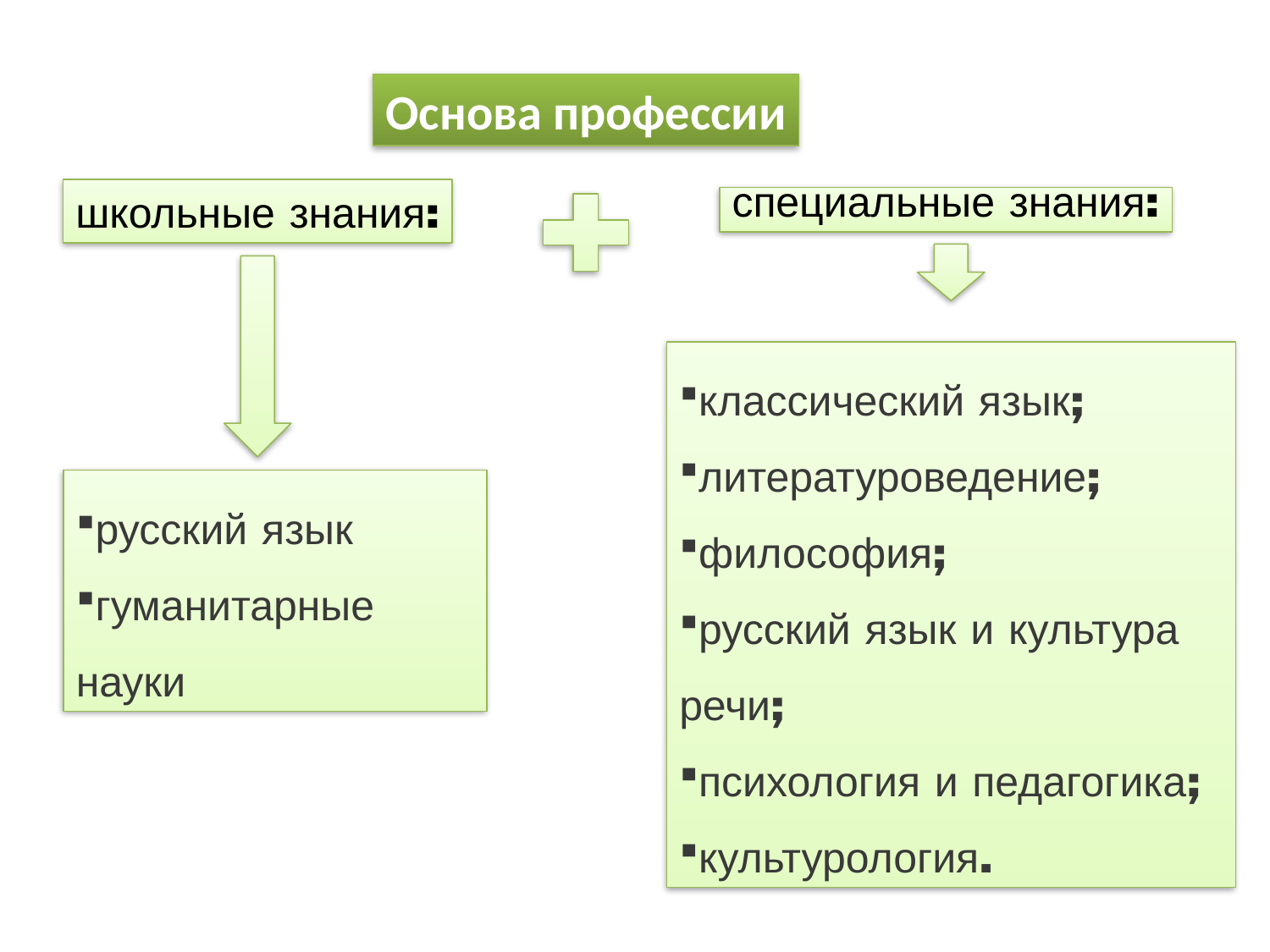

Основа профессии
школьные знания:

специальные знания:

классический язык;
литературоведение;
философия;
русский язык и культура речи;
психология и педагогика;
культурология.
русский язык
гуманитарные науки